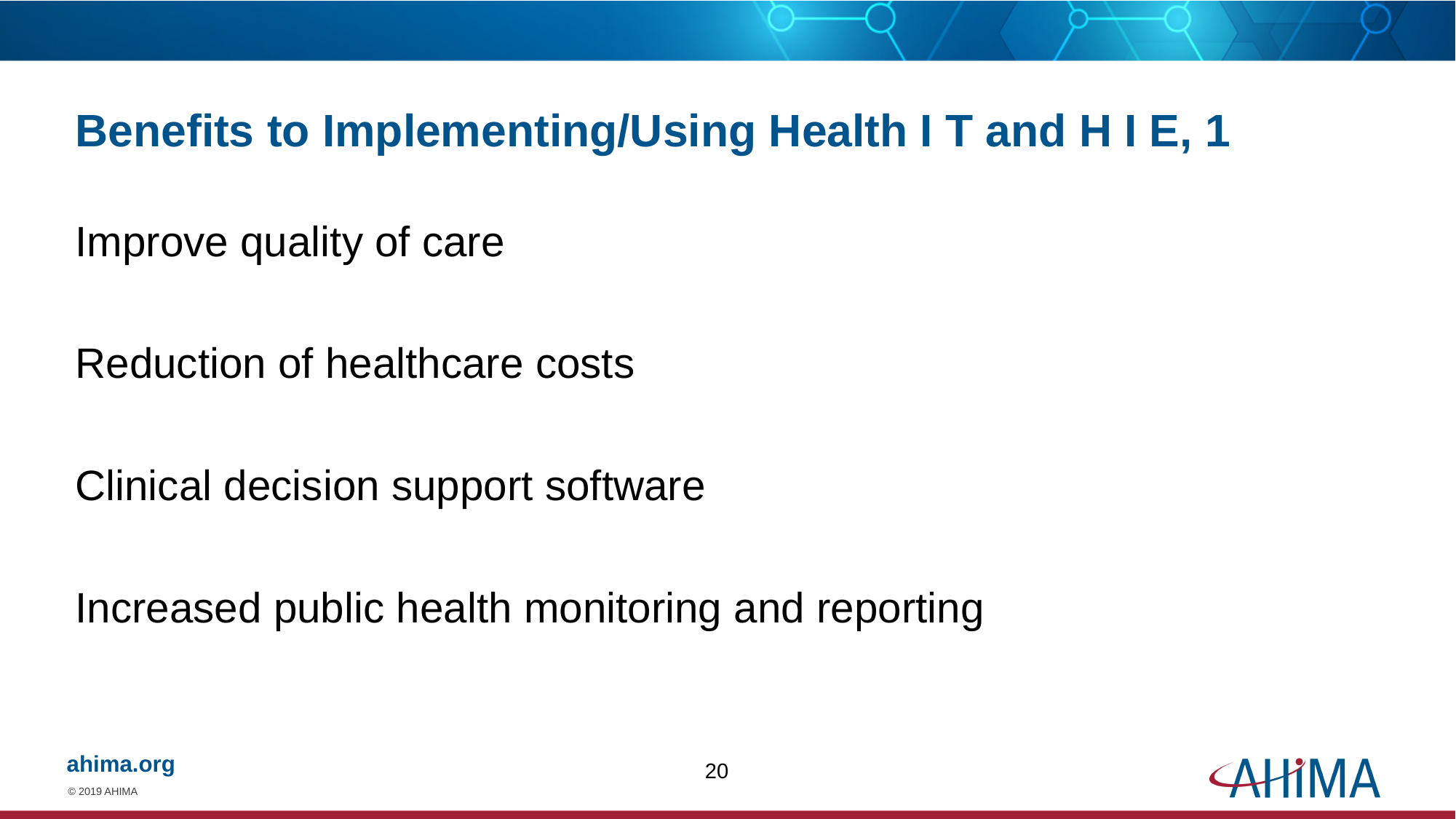

# Benefits to Implementing/Using Health I T and H I E, 1
Improve quality of care

Reduction of healthcare costs

Clinical decision support software

Increased public health monitoring and reporting